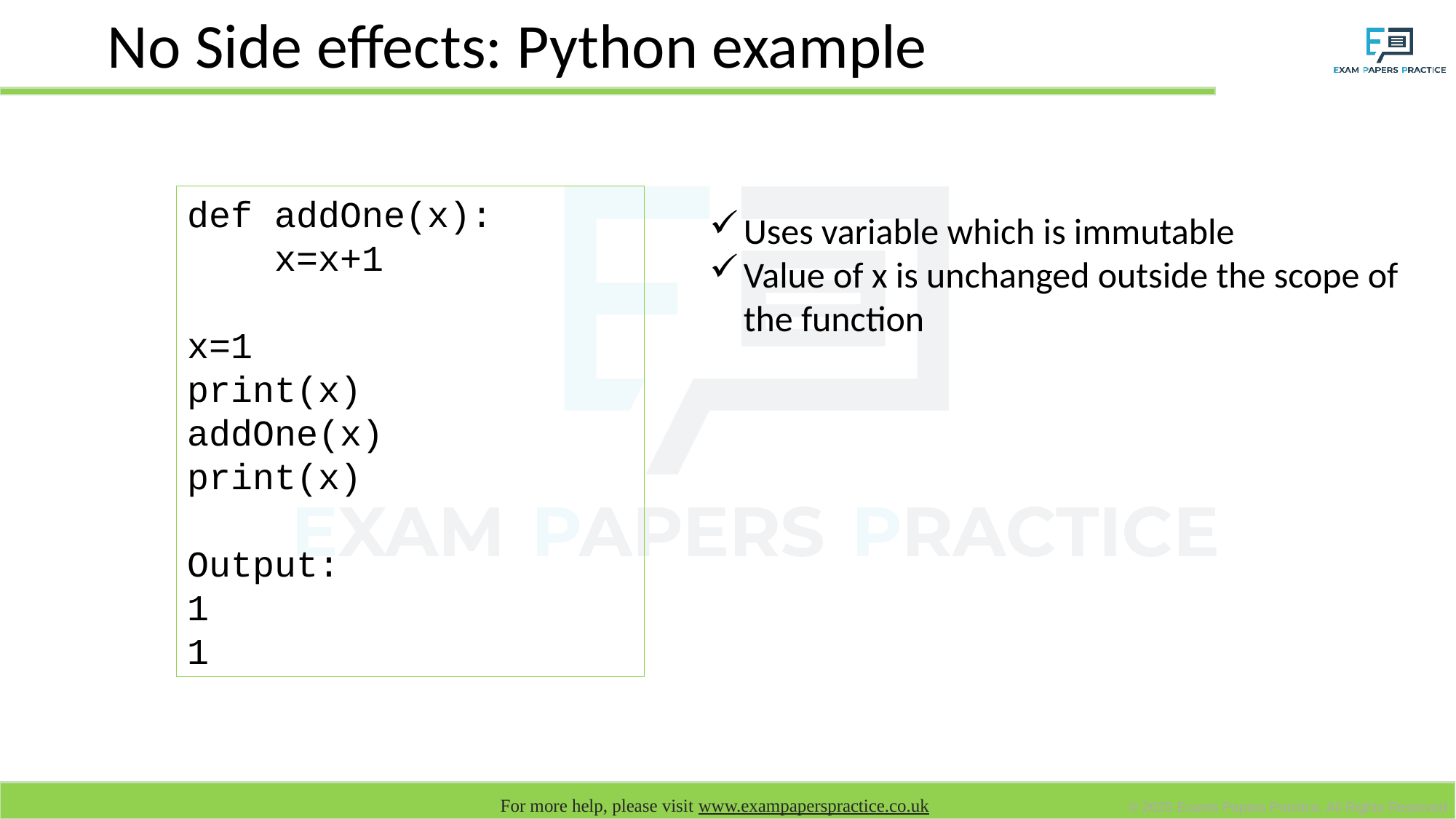

# No Side effects: Python example
def addOne(x):
    x=x+1

x=1
print(x)
addOne(x)
print(x)

Output:
1
1
Uses variable which is immutable
Value of x is unchanged outside the scope of the function